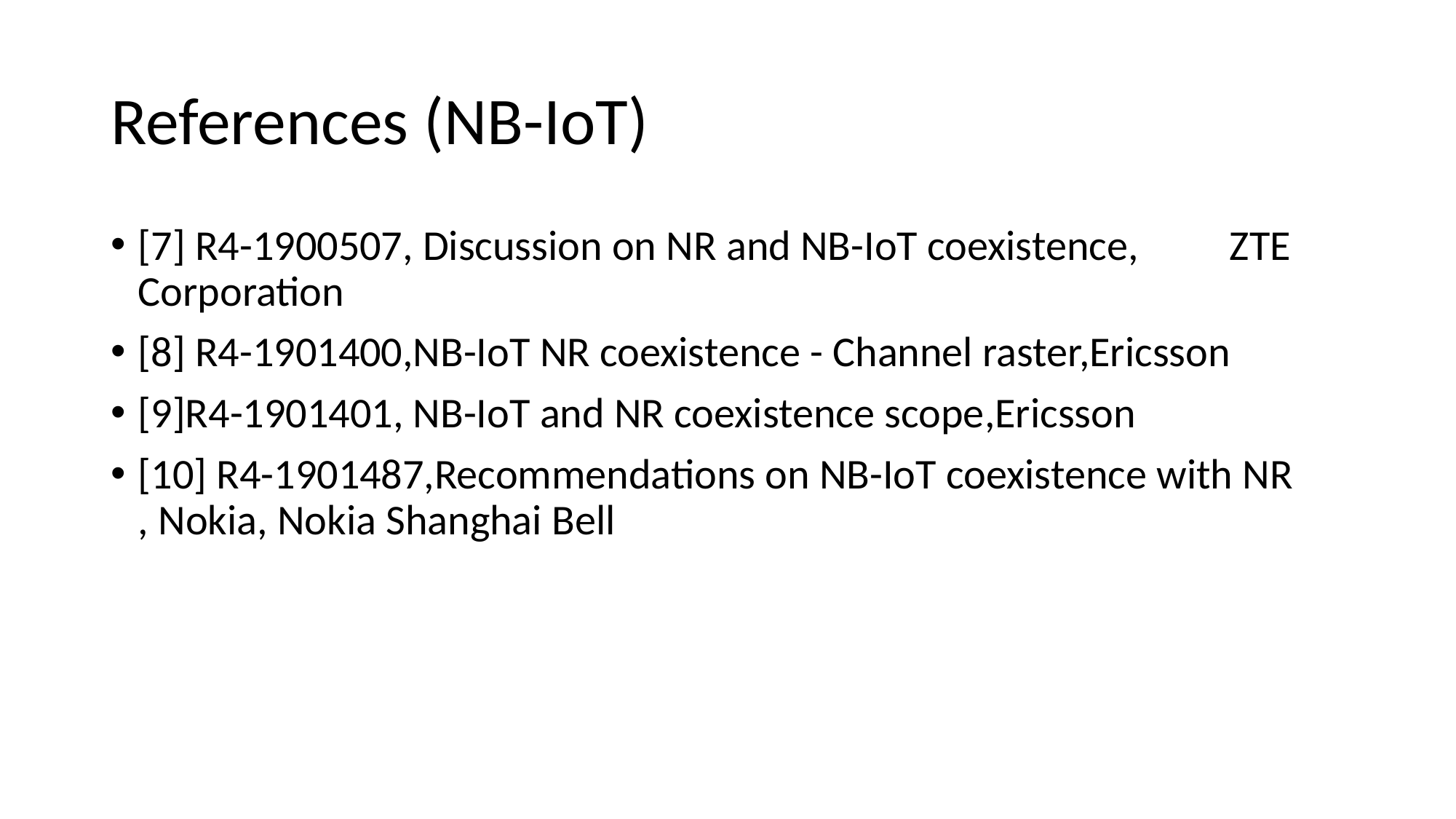

# References (NB-IoT)
[7] R4-1900507, Discussion on NR and NB-IoT coexistence,	ZTE Corporation
[8] R4-1901400,NB-IoT NR coexistence - Channel raster,Ericsson
[9]R4-1901401, NB-IoT and NR coexistence scope,Ericsson
[10] R4-1901487,Recommendations on NB-IoT coexistence with NR	, Nokia, Nokia Shanghai Bell